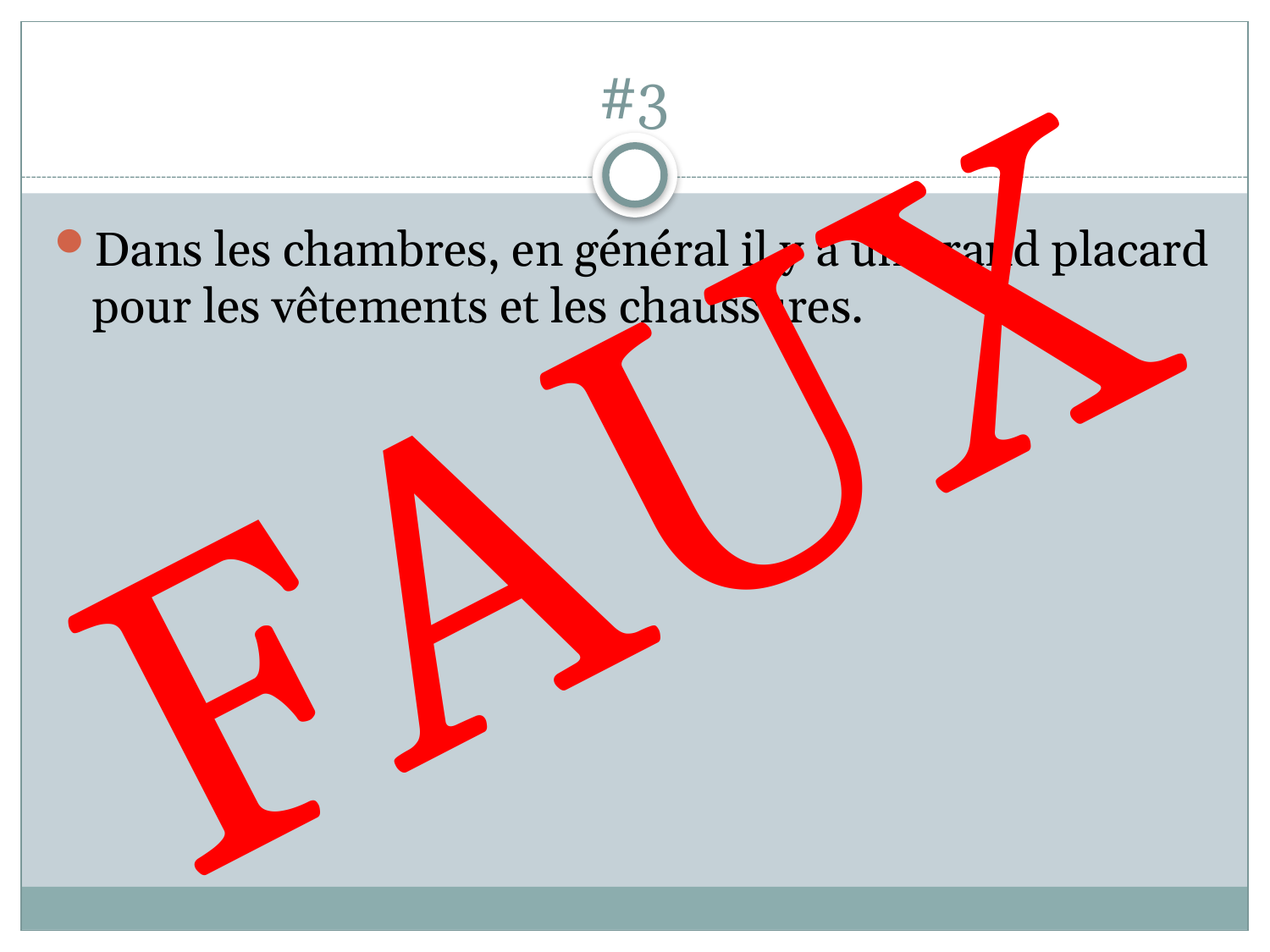

# #3
Dans les chambres, en général il y a un grand placard pour les vêtements et les chaussures.
FAUX